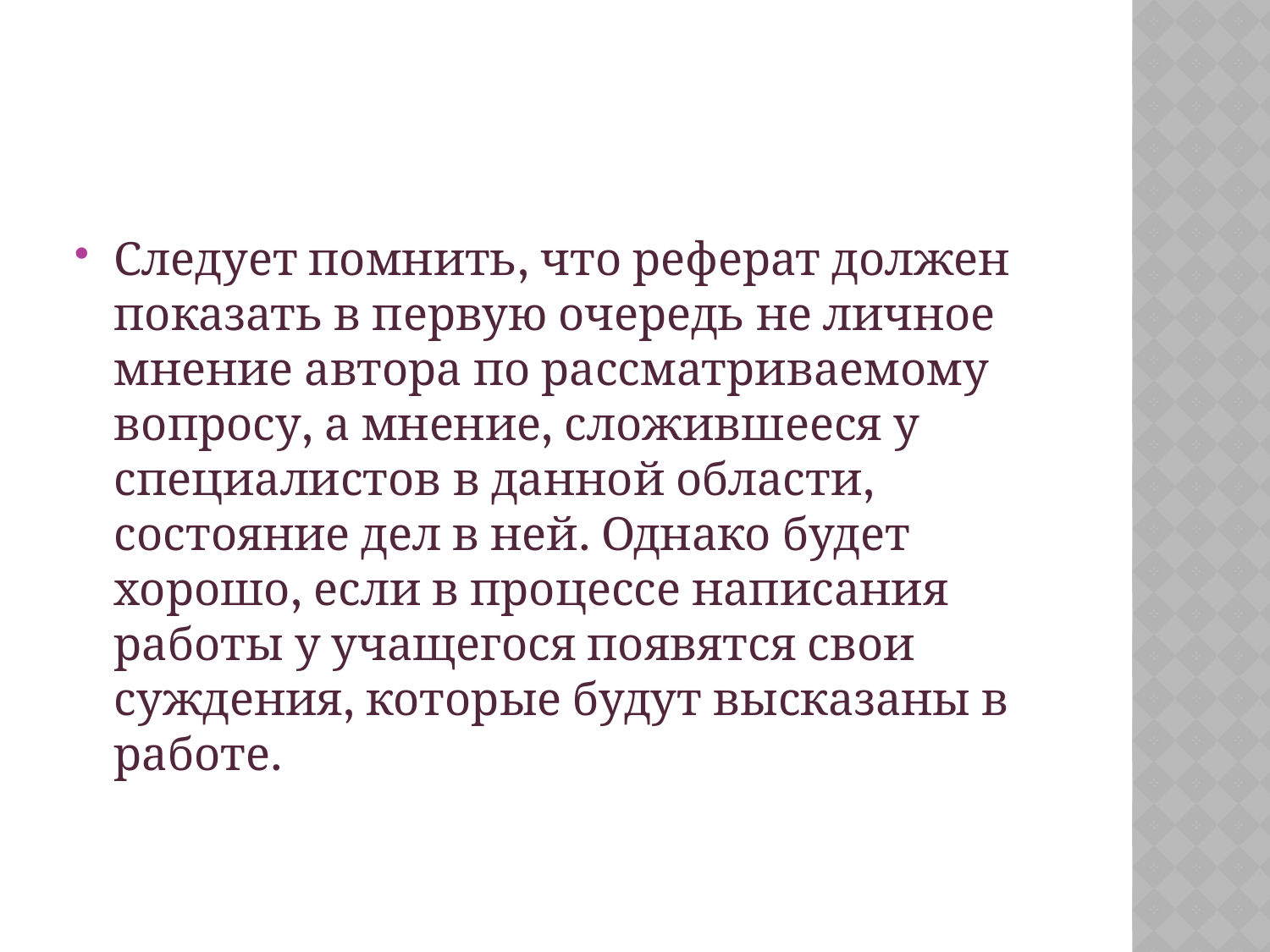

#
Следует помнить, что реферат должен показать в первую очередь не личное мнение автора по рассматриваемому вопросу, а мнение, сложившееся у специалистов в данной области, состояние дел в ней. Однако будет хорошо, если в процессе написания работы у учащегося появятся свои суждения, которые будут высказаны в работе.